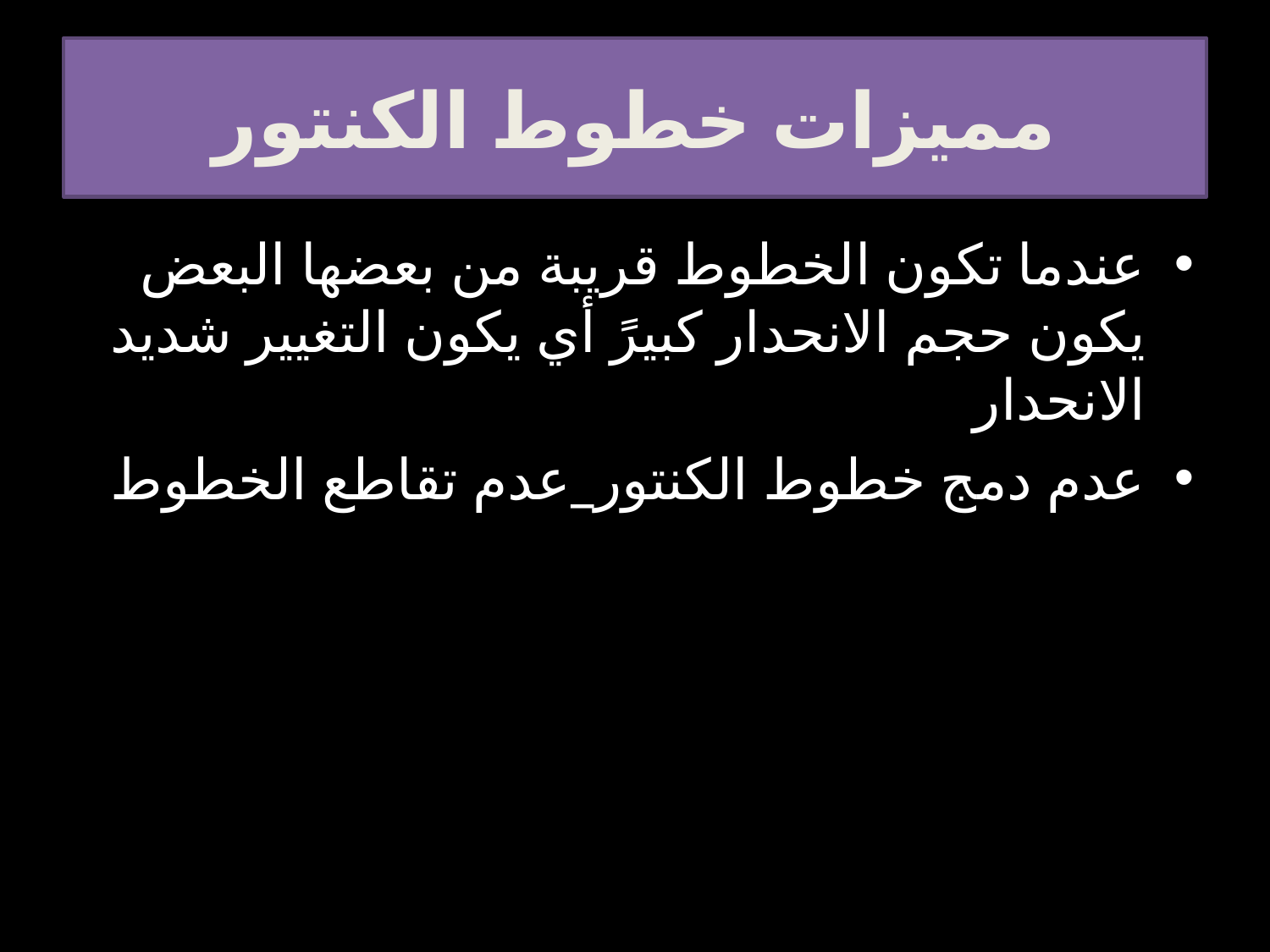

# مميزات خطوط الكنتور
عندما تكون الخطوط قريبة من بعضها البعض يكون حجم الانحدار كبيرً أي يكون التغيير شديد الانحدار
عدم دمج خطوط الكنتور_عدم تقاطع الخطوط